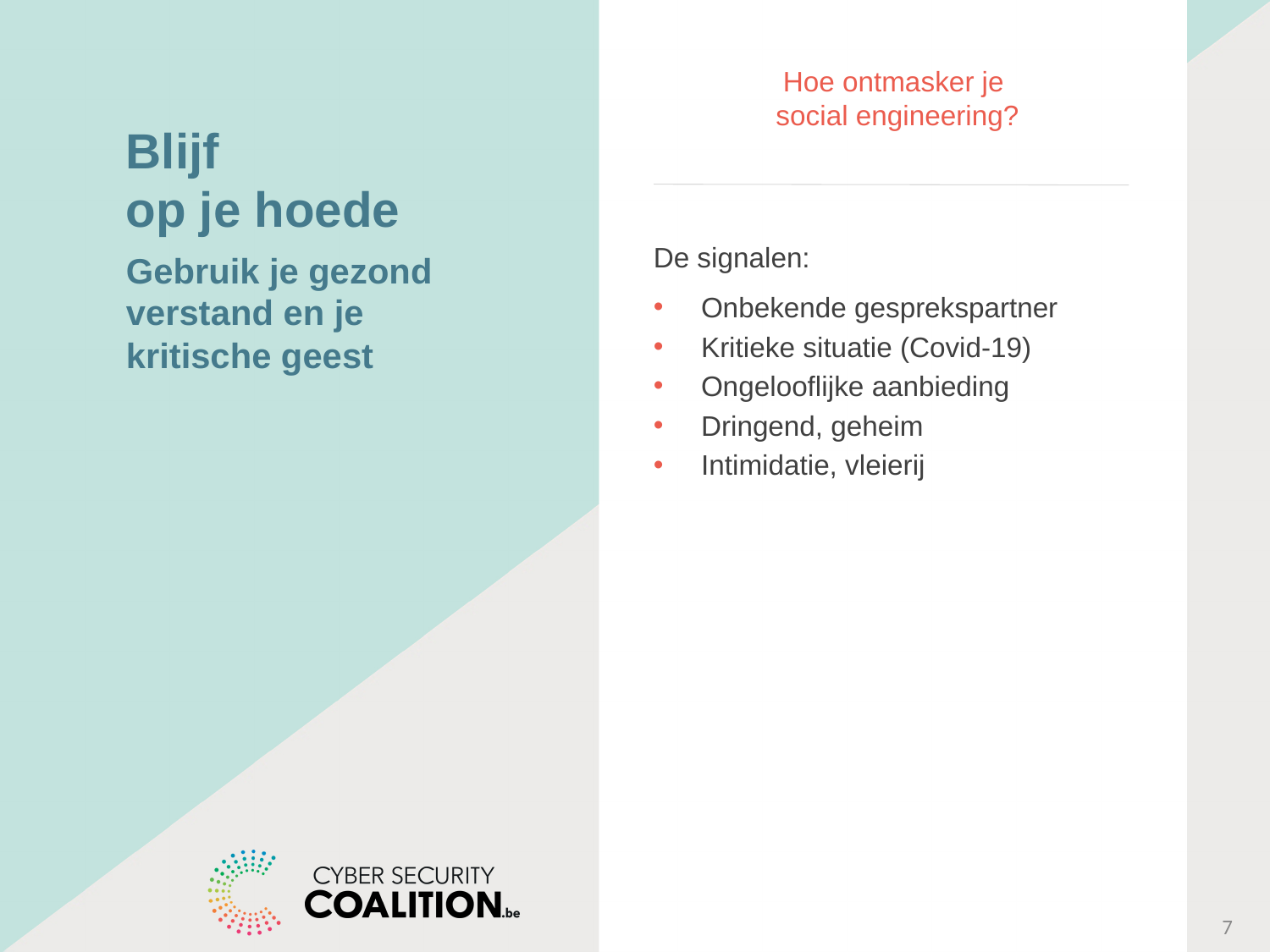

# Hoe ontmasker je social engineering?
Blijf
op je hoede
Gebruik je gezond verstand en je kritische geest
De signalen:
Onbekende gesprekspartner
Kritieke situatie (Covid-19)
Ongelooflijke aanbieding
Dringend, geheim
Intimidatie, vleierij

7